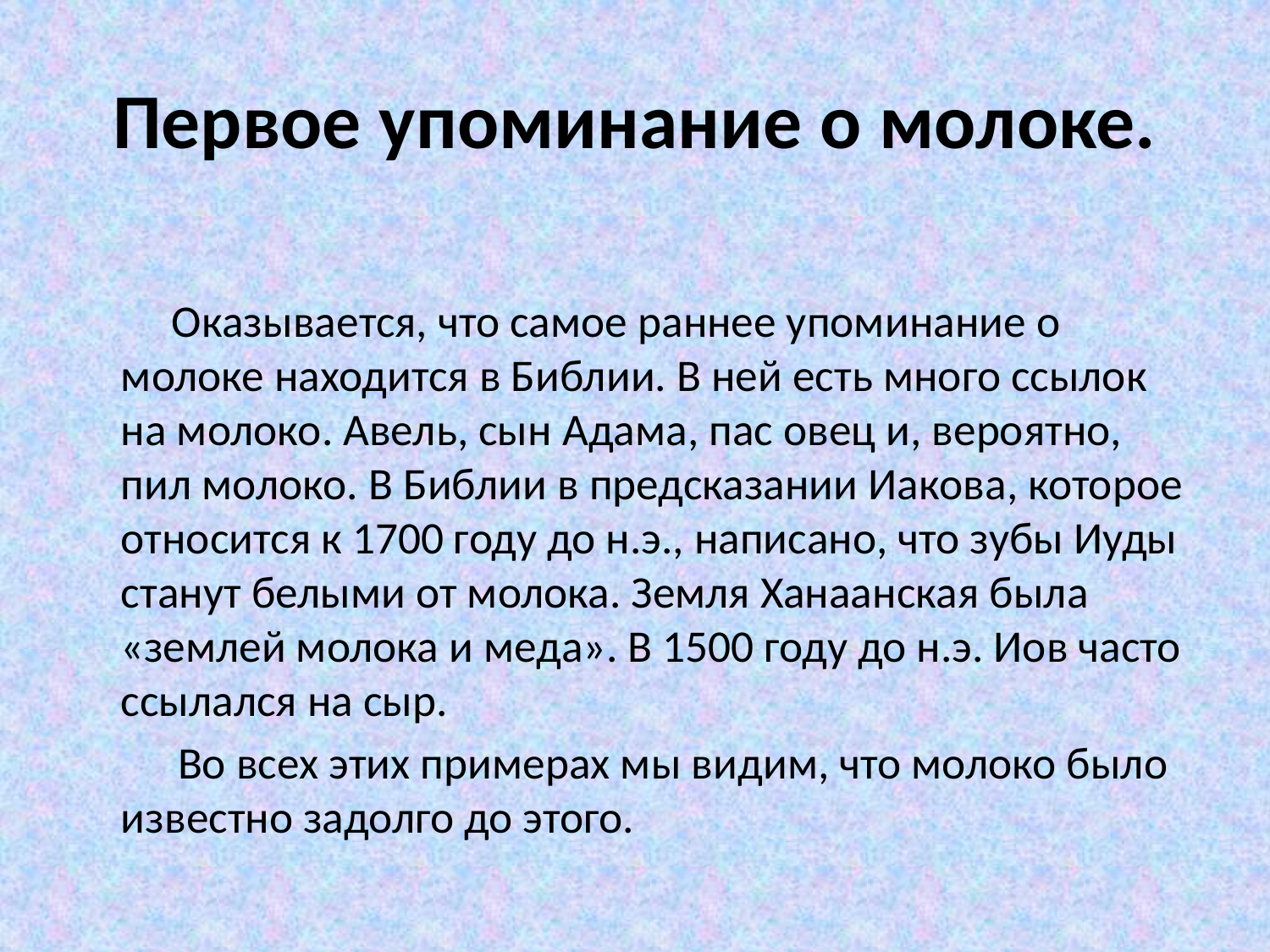

# Первое упоминание о молоке.

	     Оказывается, что самое раннее упоминание о молоке находится в Библии. В ней есть много ссылок на молоко. Авель, сын Адама, пас овец и, вероятно, пил молоко. В Библии в предсказании Иакова, которое относится к 1700 году до н.э., написано, что зубы Иуды станут белыми от молока. Земля Ханаанская была «землей молока и меда». В 1500 году до н.э. Иов часто ссылался на сыр.
          Во всех этих примерах мы видим, что молоко было известно задолго до этого.